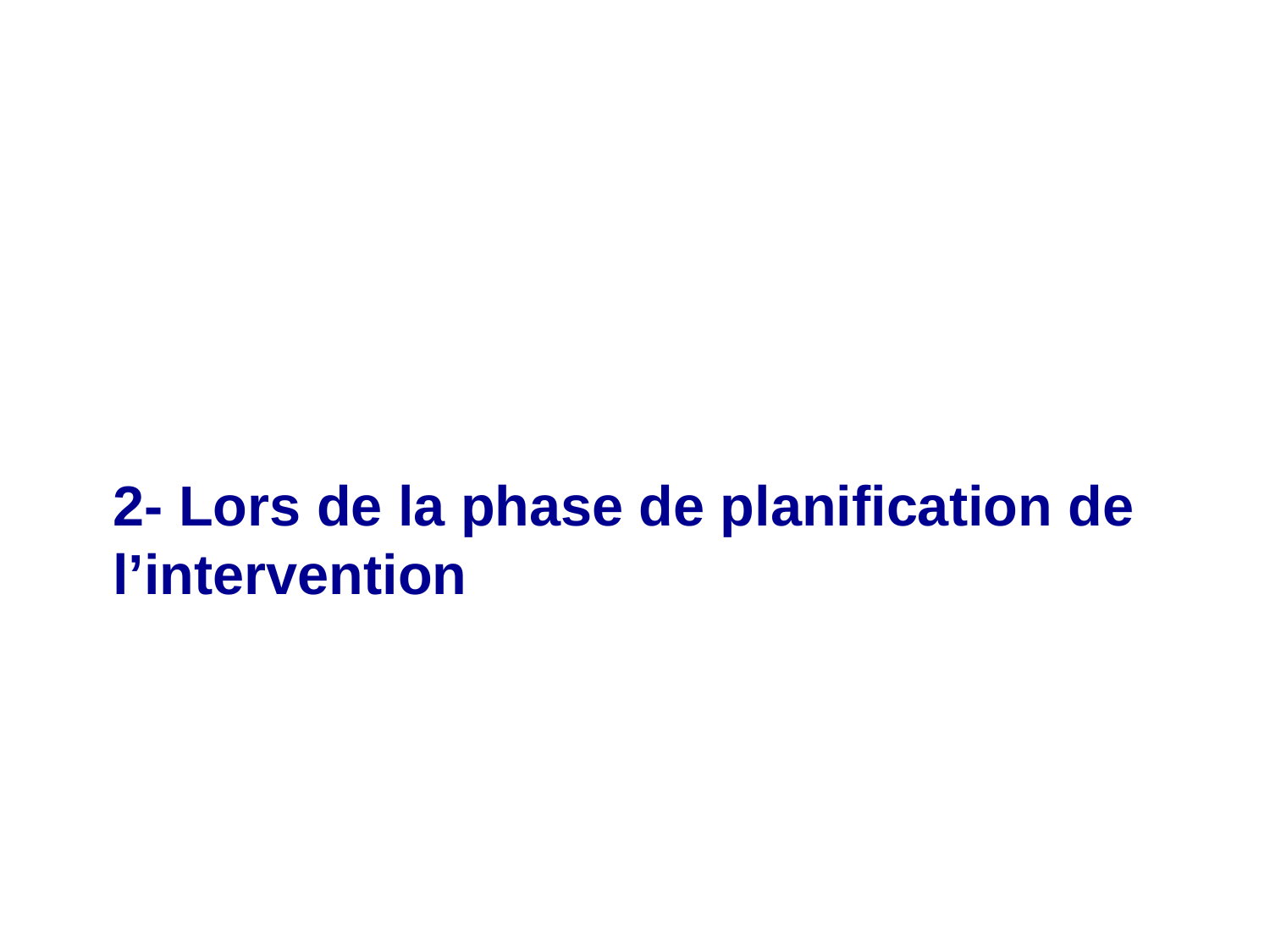

2- Lors de la phase de planification de l’intervention